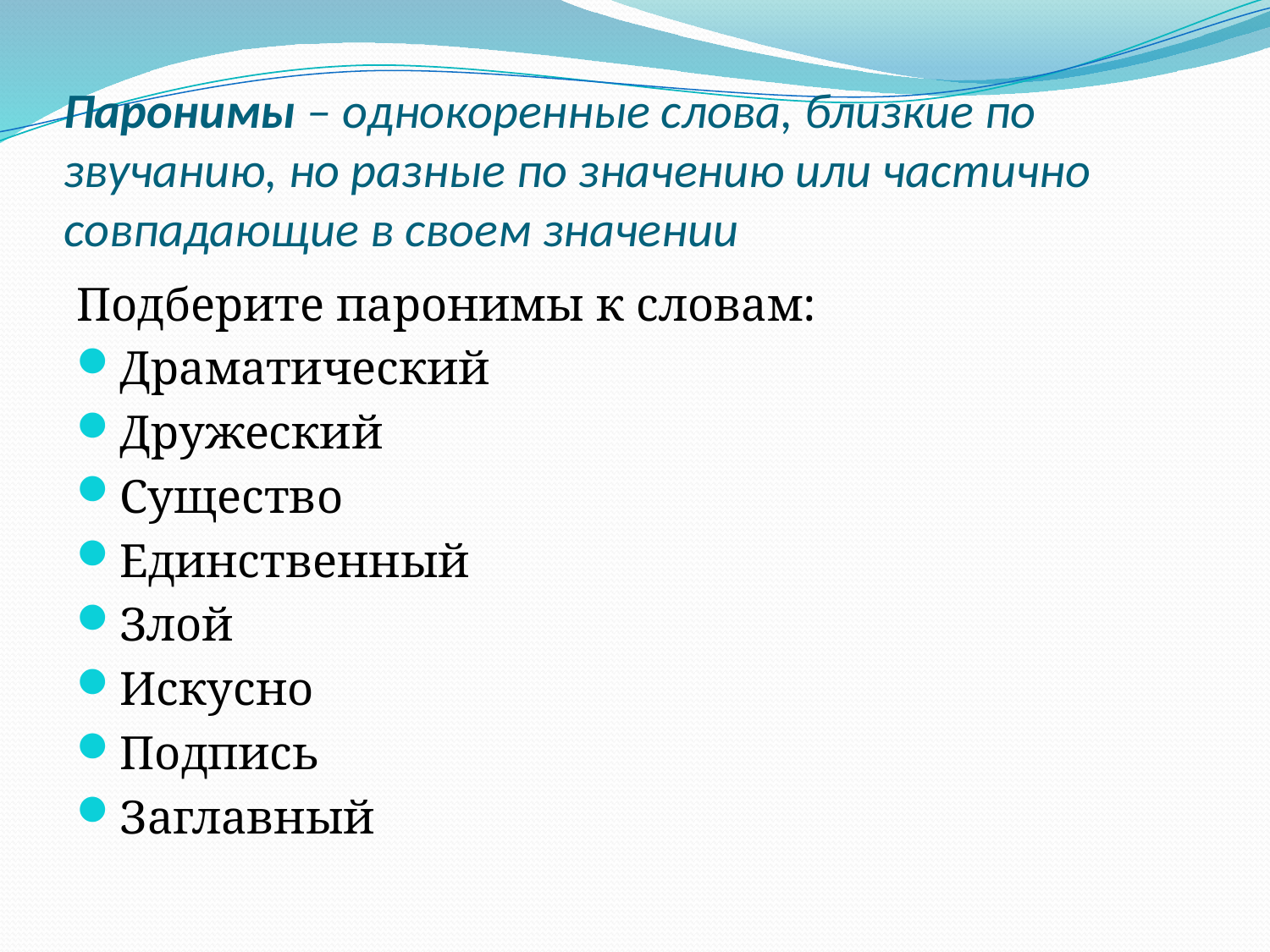

# Паронимы – однокоренные слова, близкие по звучанию, но разные по значению или частично совпадающие в своем значении
Подберите паронимы к словам:
Драматический
Дружеский
Существо
Единственный
Злой
Искусно
Подпись
Заглавный